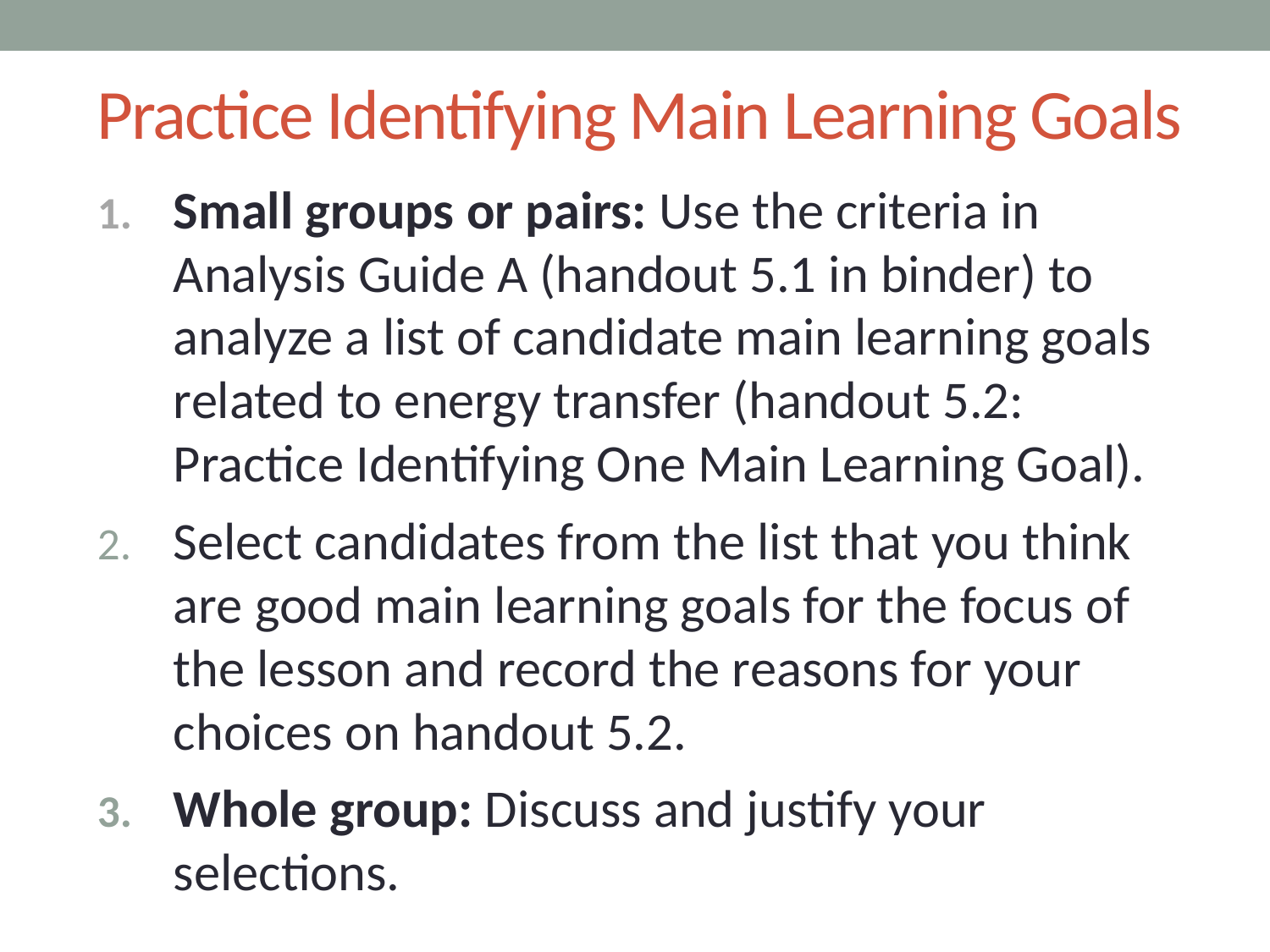

# Practice Identifying Main Learning Goals
Small groups or pairs: Use the criteria in Analysis Guide A (handout 5.1 in binder) to analyze a list of candidate main learning goals related to energy transfer (handout 5.2: Practice Identifying One Main Learning Goal).
Select candidates from the list that you think are good main learning goals for the focus of the lesson and record the reasons for your choices on handout 5.2.
Whole group: Discuss and justify your selections.